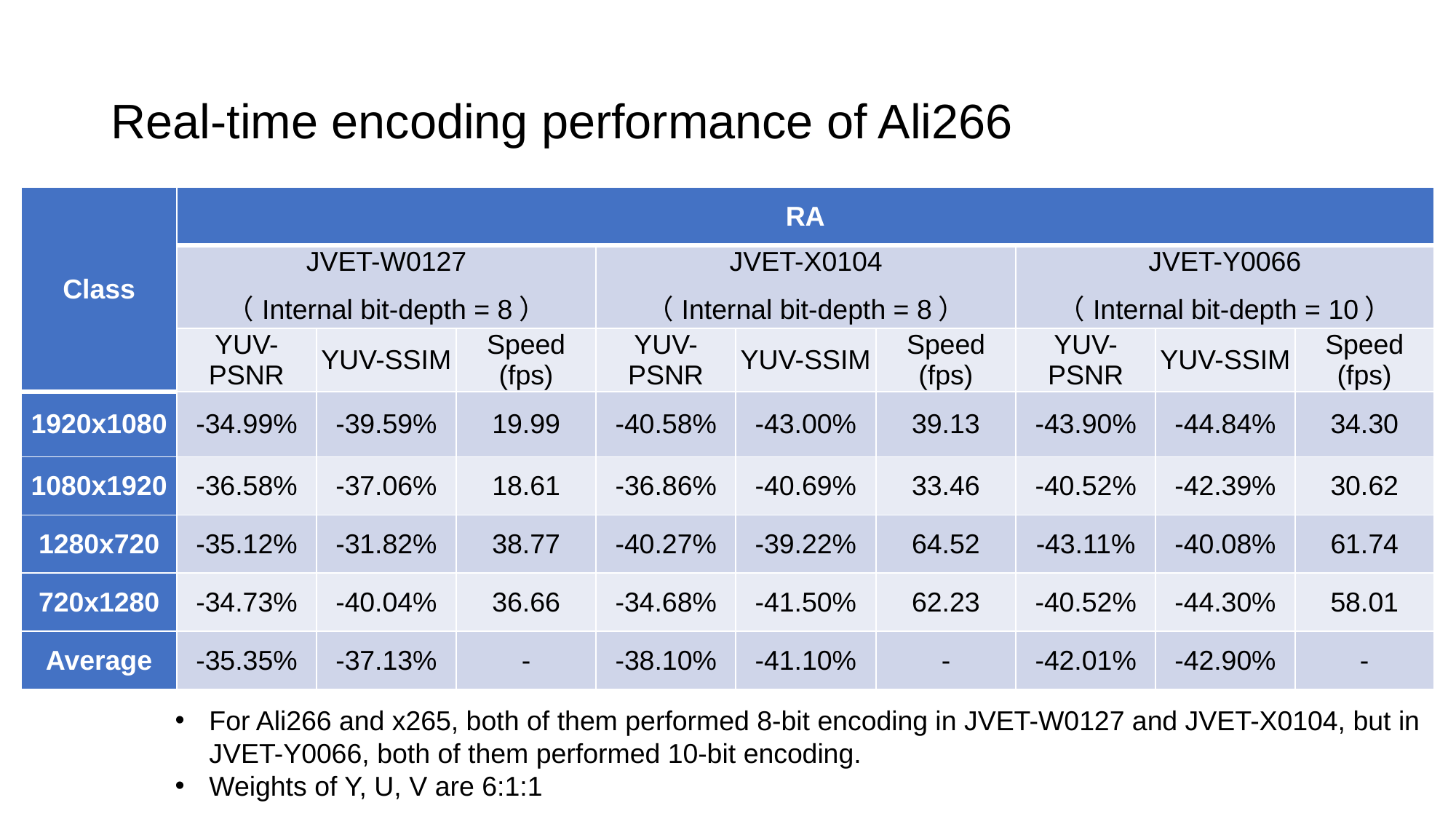

# Real-time encoding performance of Ali266
| Class | RA |  |  |  |  |  |  |  |  |
| --- | --- | --- | --- | --- | --- | --- | --- | --- | --- |
|  | JVET-W0127 （Internal bit-depth = 8） |  |  | JVET-X0104 （Internal bit-depth = 8） |  |  | JVET-Y0066 （Internal bit-depth = 10） |  |  |
|  | YUV-PSNR | YUV-SSIM | Speed (fps) | YUV-PSNR | YUV-SSIM | Speed (fps) | YUV-PSNR | YUV-SSIM | Speed (fps) |
| 1920x1080 | -34.99% | -39.59% | 19.99 | -40.58% | -43.00% | 39.13 | -43.90% | -44.84% | 34.30 |
| 1080x1920 | -36.58% | -37.06% | 18.61 | -36.86% | -40.69% | 33.46 | -40.52% | -42.39% | 30.62 |
| 1280x720 | -35.12% | -31.82% | 38.77 | -40.27% | -39.22% | 64.52 | -43.11% | -40.08% | 61.74 |
| 720x1280 | -34.73% | -40.04% | 36.66 | -34.68% | -41.50% | 62.23 | -40.52% | -44.30% | 58.01 |
| Average | -35.35% | -37.13% | - | -38.10% | -41.10% | - | -42.01% | -42.90% | - |
For Ali266 and x265, both of them performed 8-bit encoding in JVET-W0127 and JVET-X0104, but in JVET-Y0066, both of them performed 10-bit encoding.
Weights of Y, U, V are 6:1:1